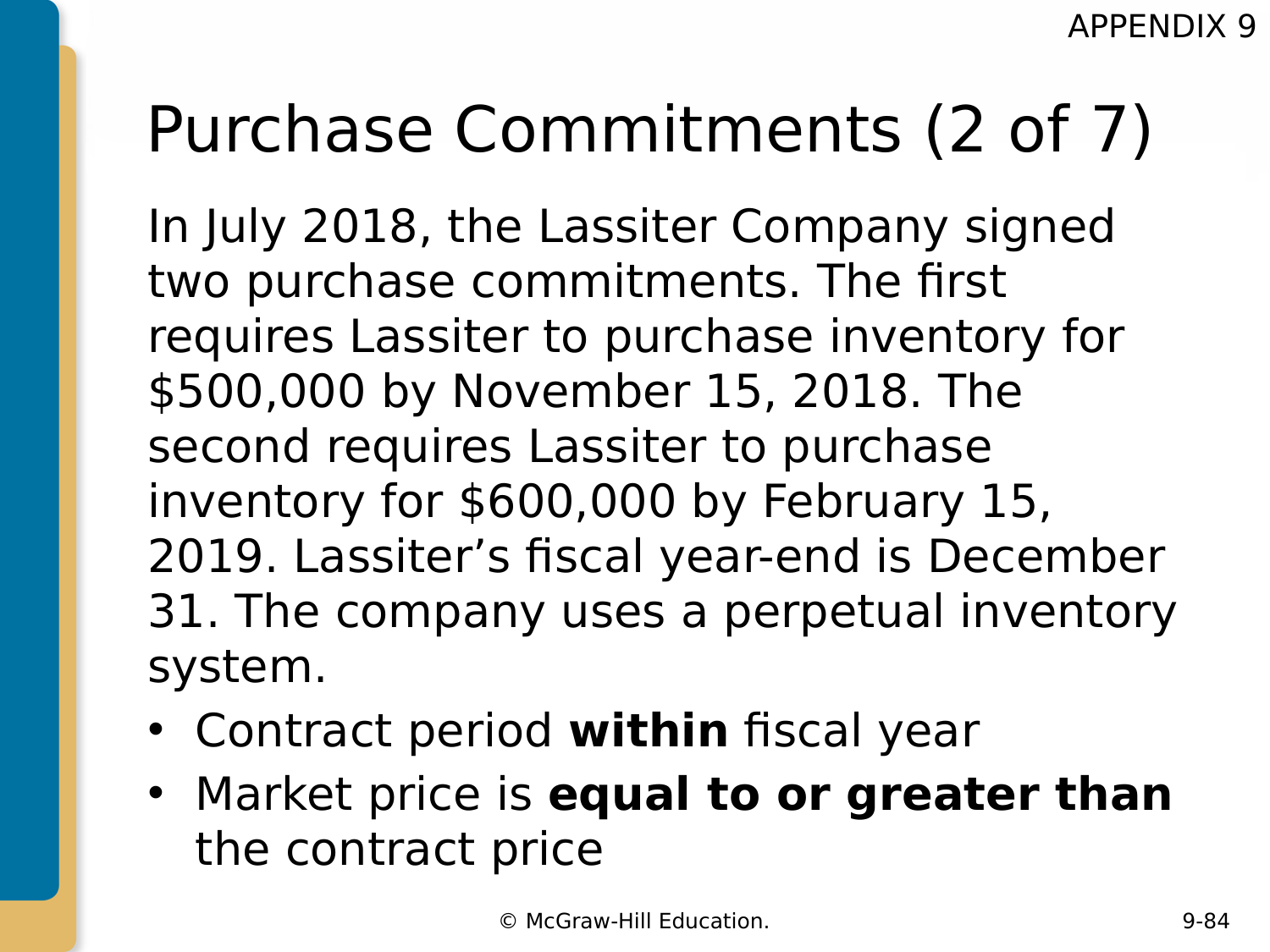

APPENDIX 9
# Purchase Commitments (2 of 7)
In July 2018, the Lassiter Company signed two purchase commitments. The first requires Lassiter to purchase inventory for $500,000 by November 15, 2018. The second requires Lassiter to purchase inventory for $600,000 by February 15, 2019. Lassiter’s fiscal year-end is December 31. The company uses a perpetual inventory system.
Contract period within fiscal year
Market price is equal to or greater than the contract price